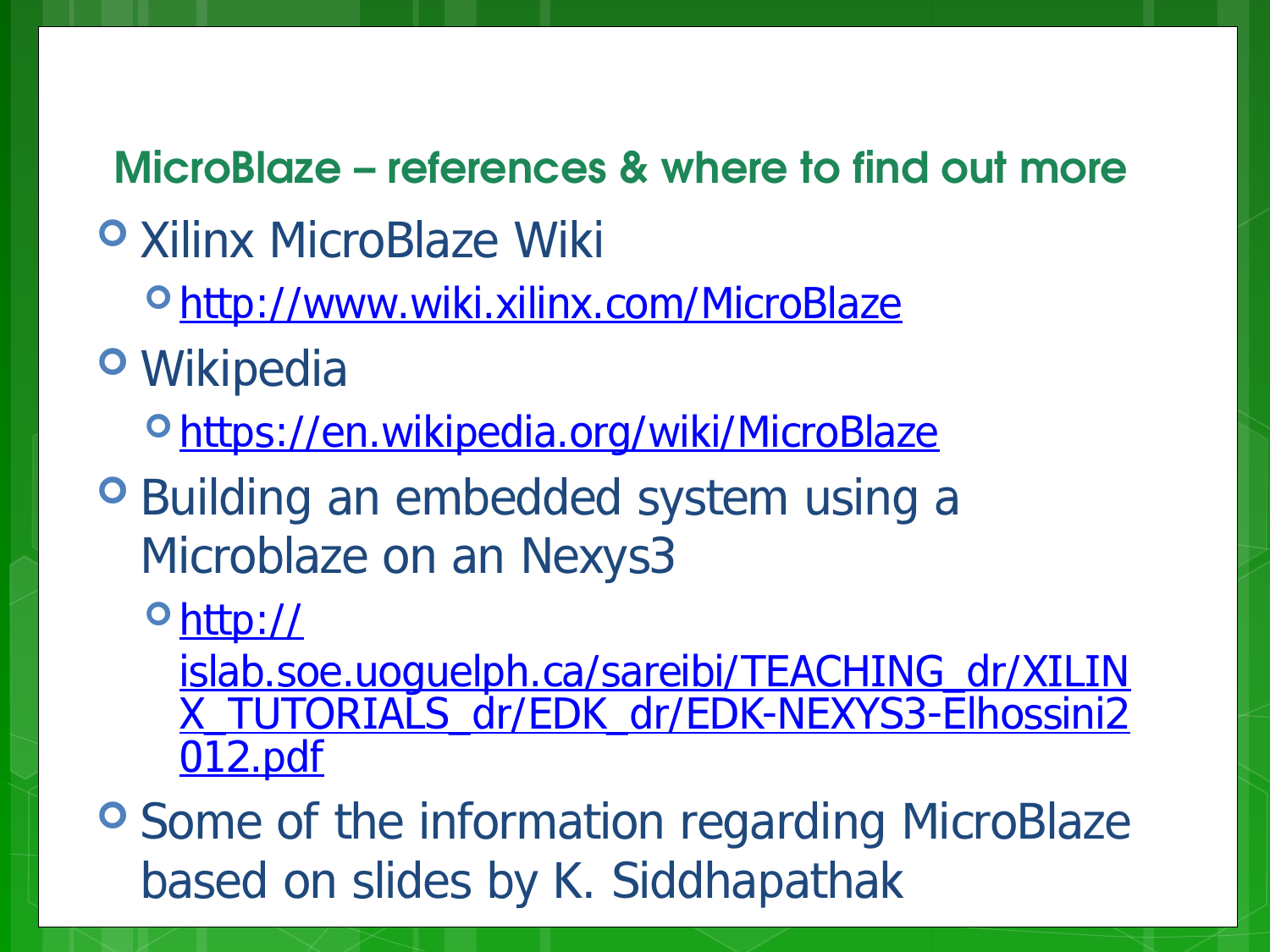

# MicroBlaze – references & where to find out more
Xilinx MicroBlaze Wiki
http://www.wiki.xilinx.com/MicroBlaze
Wikipedia
https://en.wikipedia.org/wiki/MicroBlaze
Building an embedded system using a Microblaze on an Nexys3
http://islab.soe.uoguelph.ca/sareibi/TEACHING_dr/XILINX_TUTORIALS_dr/EDK_dr/EDK-NEXYS3-Elhossini2012.pdf
Some of the information regarding MicroBlaze based on slides by K. Siddhapathak